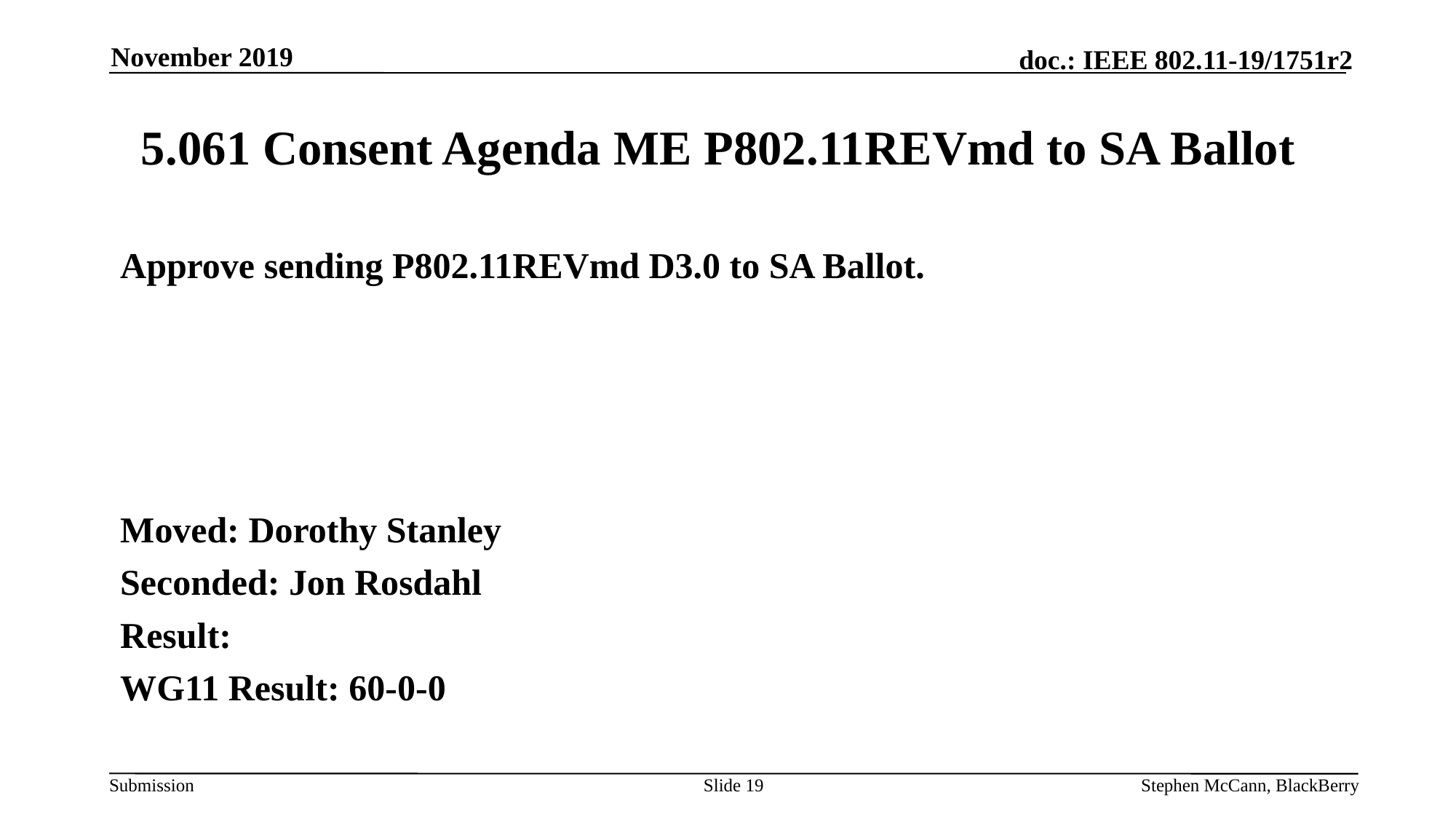

November 2019
# 5.061 Consent Agenda ME P802.11REVmd to SA Ballot
Approve sending P802.11REVmd D3.0 to SA Ballot.

Moved: Dorothy Stanley
Seconded: Jon Rosdahl
Result:
WG11 Result: 60-0-0
Slide 19
Stephen McCann, BlackBerry